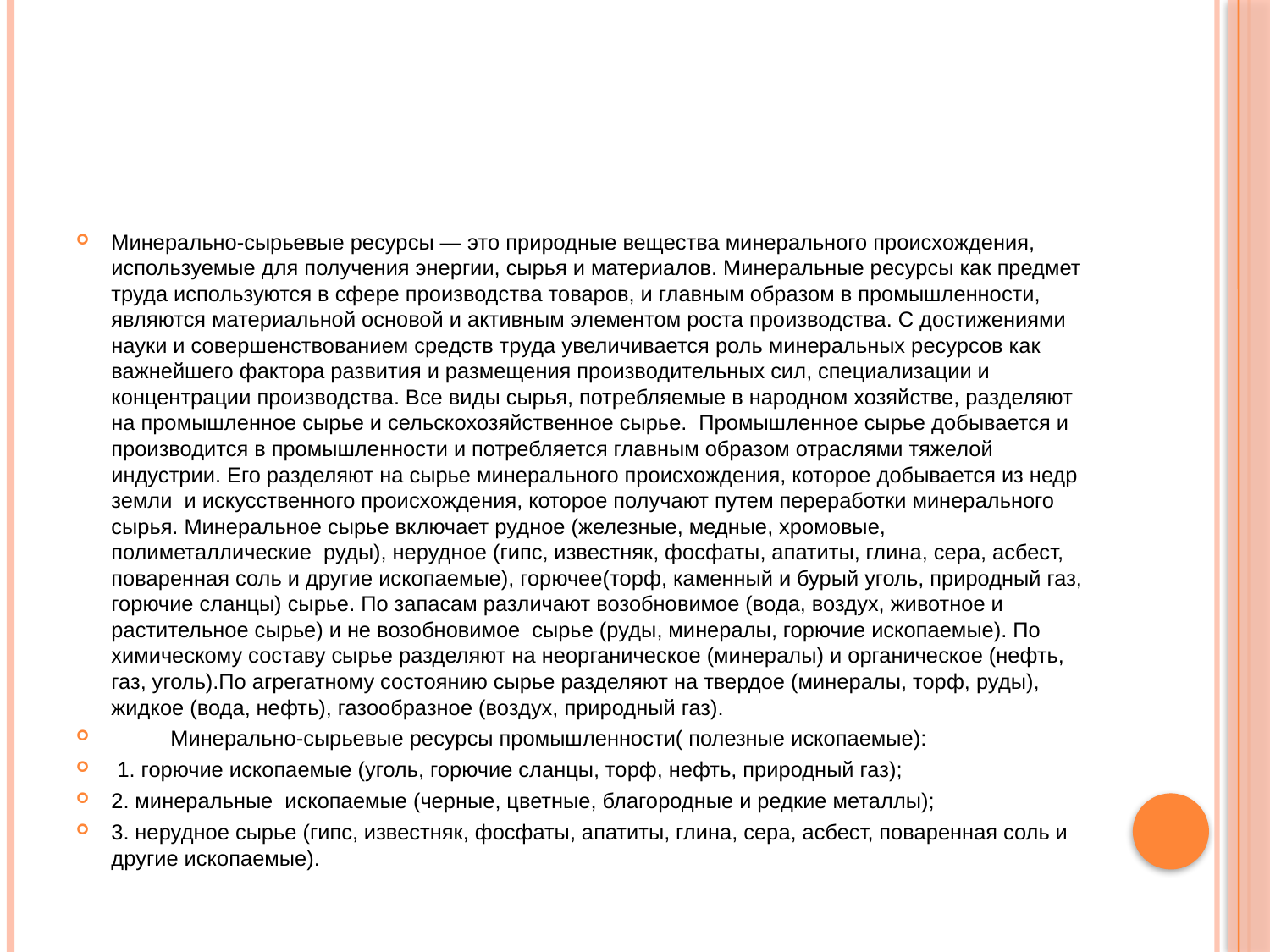

#
Минерально-сырьевые ресурсы — это природные вещества минерального происхождения, используемые для получения энергии, сырья и материалов. Минеральные ресурсы как предмет труда используются в сфере производства товаров, и главным образом в промышленности, являются материальной основой и активным элементом роста производства. С достижениями науки и совершенствованием средств труда увеличивается роль минеральных ресурсов как важнейшего фактора развития и размещения производительных сил, специализации и концентрации производства. Все виды сырья, потребляемые в народном хозяйстве, разделяют на промышленное сырье и сельскохозяйственное сырье.  Промышленное сырье добывается и производится в промышленности и потребляется главным образом отраслями тяжелой индустрии. Его разделяют на сырье минерального происхождения, которое добывается из недр земли  и искусственного происхождения, которое получают путем переработки минерального  сырья. Минеральное сырье включает рудное (железные, медные, хромовые, полиметаллические  руды), нерудное (гипс, известняк, фосфаты, апатиты, глина, сера, асбест, поваренная соль и другие ископаемые), горючее(торф, каменный и бурый уголь, природный газ, горючие сланцы) сырье. По запасам различают возобновимое (вода, воздух, животное и растительное сырье) и не возобновимое  сырье (руды, минералы, горючие ископаемые). По химическому составу сырье разделяют на неорганическое (минералы) и органическое (нефть, газ, уголь).По агрегатному состоянию сырье разделяют на твердое (минералы, торф, руды), жидкое (вода, нефть), газообразное (воздух, природный газ).
          Минерально-сырьевые ресурсы промышленности( полезные ископаемые):
 1. горючие ископаемые (уголь, горючие сланцы, торф, нефть, природный газ);
2. минеральные  ископаемые (черные, цветные, благородные и редкие металлы);
3. нерудное сырье (гипс, известняк, фосфаты, апатиты, глина, сера, асбест, поваренная соль и другие ископаемые).